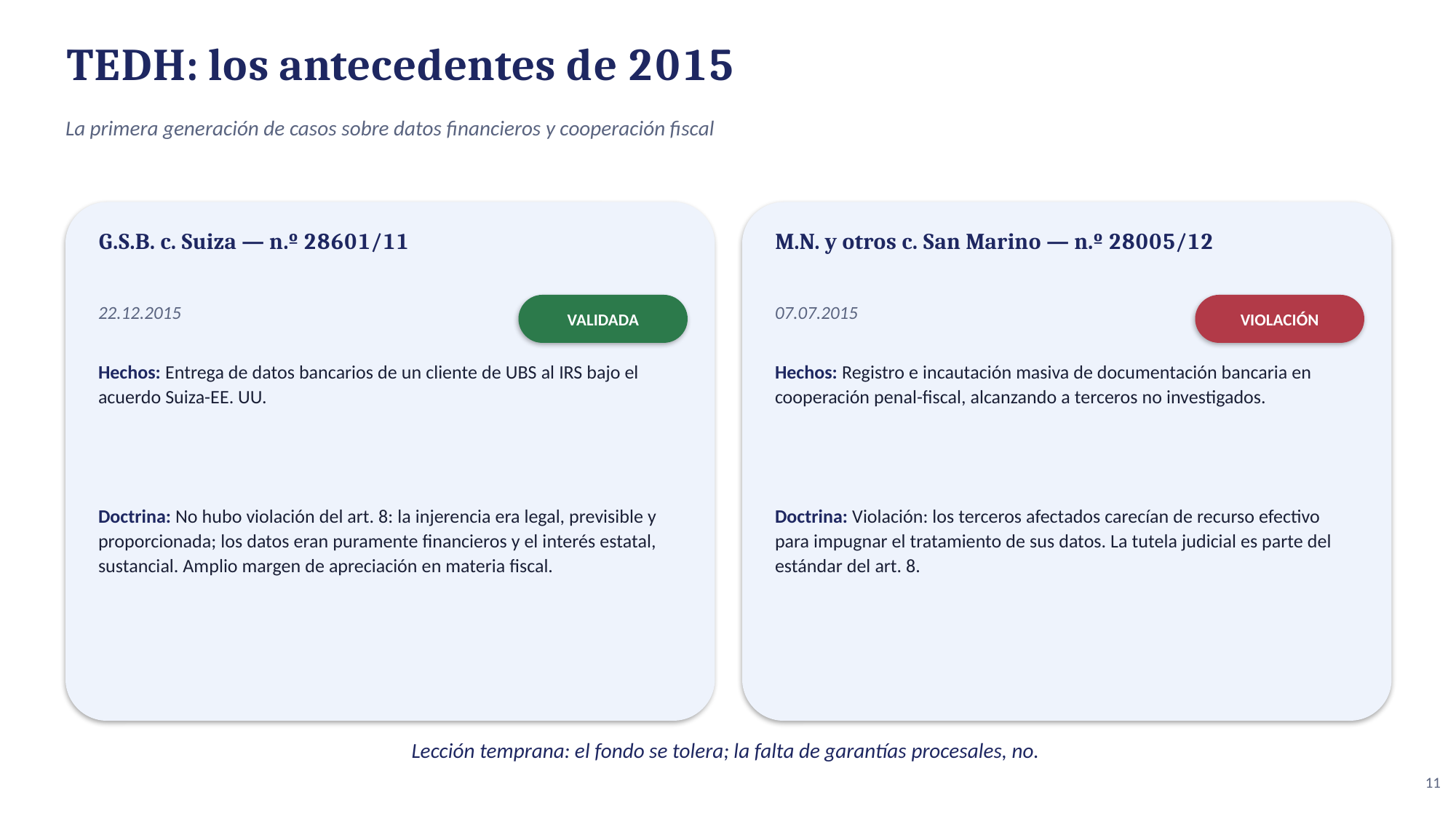

TEDH: los antecedentes de 2015
La primera generación de casos sobre datos financieros y cooperación fiscal

G.S.B. c. Suiza — n.º 28601/11
M.N. y otros c. San Marino — n.º 28005/12

VALIDADA

VIOLACIÓN
22.12.2015
07.07.2015
Hechos: Entrega de datos bancarios de un cliente de UBS al IRS bajo el acuerdo Suiza-EE. UU.
Hechos: Registro e incautación masiva de documentación bancaria en cooperación penal-fiscal, alcanzando a terceros no investigados.
Doctrina: No hubo violación del art. 8: la injerencia era legal, previsible y proporcionada; los datos eran puramente financieros y el interés estatal, sustancial. Amplio margen de apreciación en materia fiscal.
Doctrina: Violación: los terceros afectados carecían de recurso efectivo para impugnar el tratamiento de sus datos. La tutela judicial es parte del estándar del art. 8.
Lección temprana: el fondo se tolera; la falta de garantías procesales, no.
11